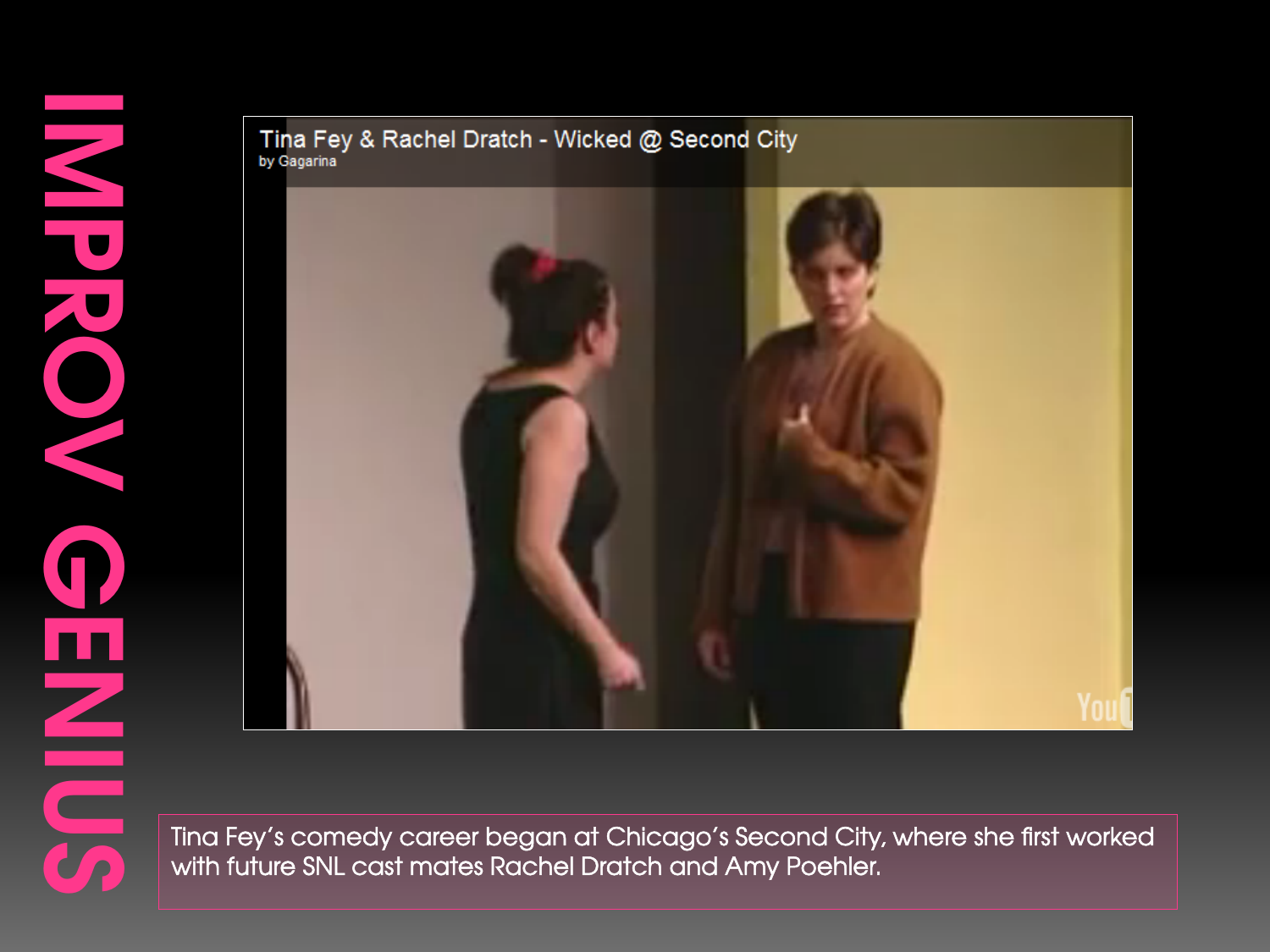

# Improv Genius
Tina Fey’s comedy career began at Chicago’s Second City, where she first worked with future SNL cast mates Rachel Dratch and Amy Poehler.